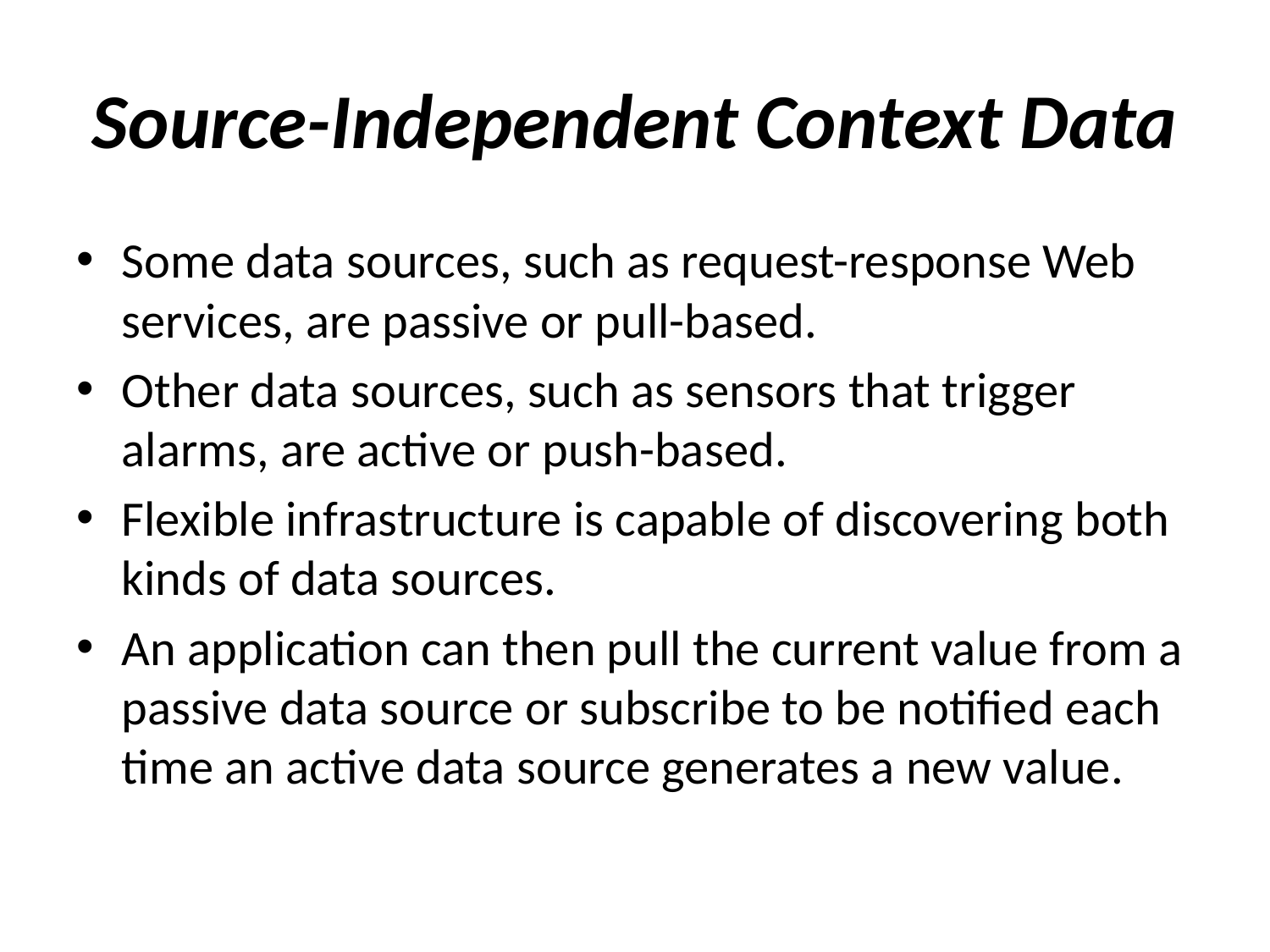

# Source-Independent Context Data
Some data sources, such as request-response Web services, are passive or pull-based.
Other data sources, such as sensors that trigger alarms, are active or push-based.
Flexible infrastructure is capable of discovering both kinds of data sources.
An application can then pull the current value from a passive data source or subscribe to be notified each time an active data source generates a new value.